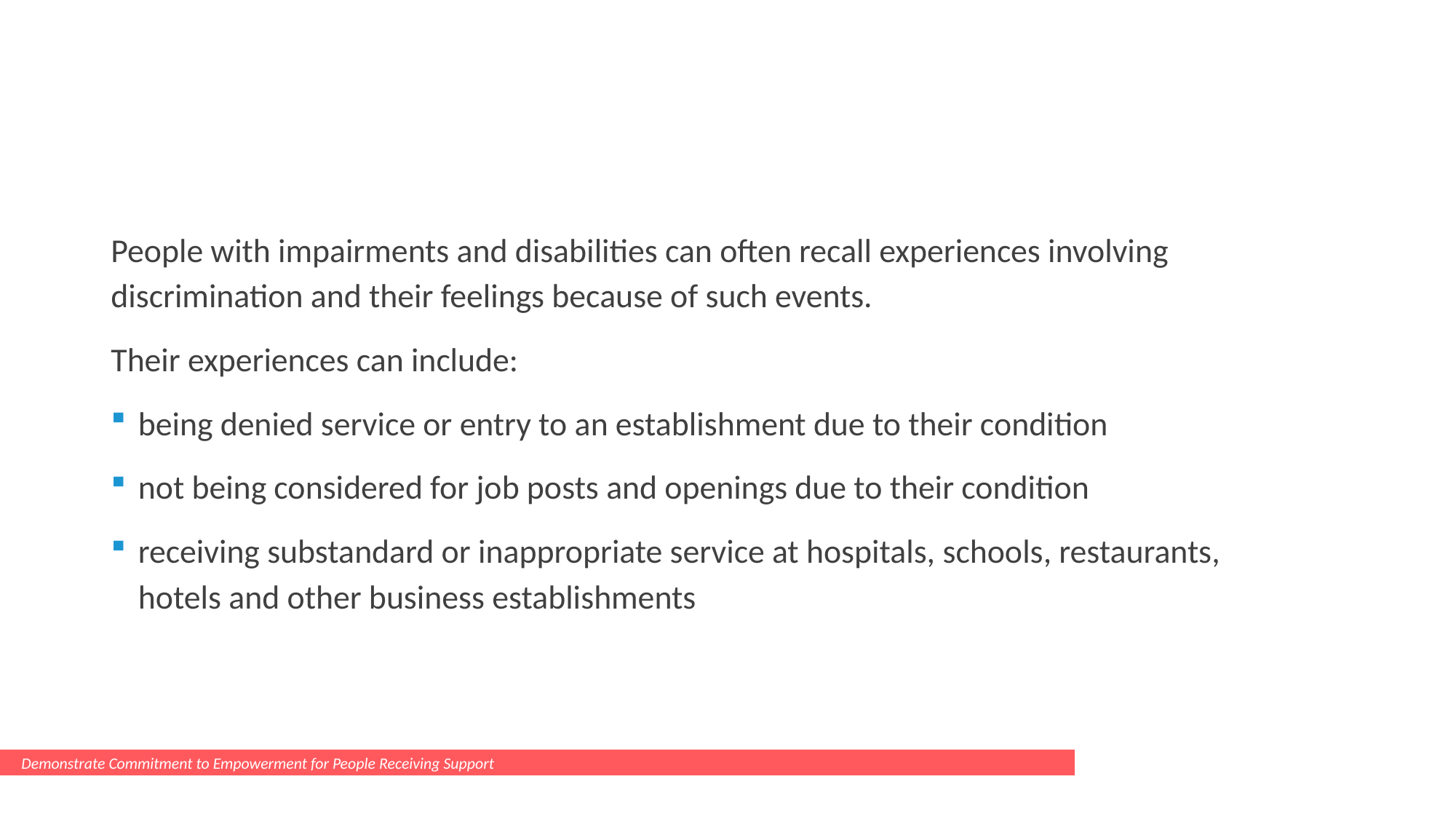

#
People with impairments and disabilities can often recall experiences involving discrimination and their feelings because of such events.
Their experiences can include:
being denied service or entry to an establishment due to their condition
not being considered for job posts and openings due to their condition
receiving substandard or inappropriate service at hospitals, schools, restaurants, hotels and other business establishments

Demonstrate Commitment to Empowerment for People Receiving Support